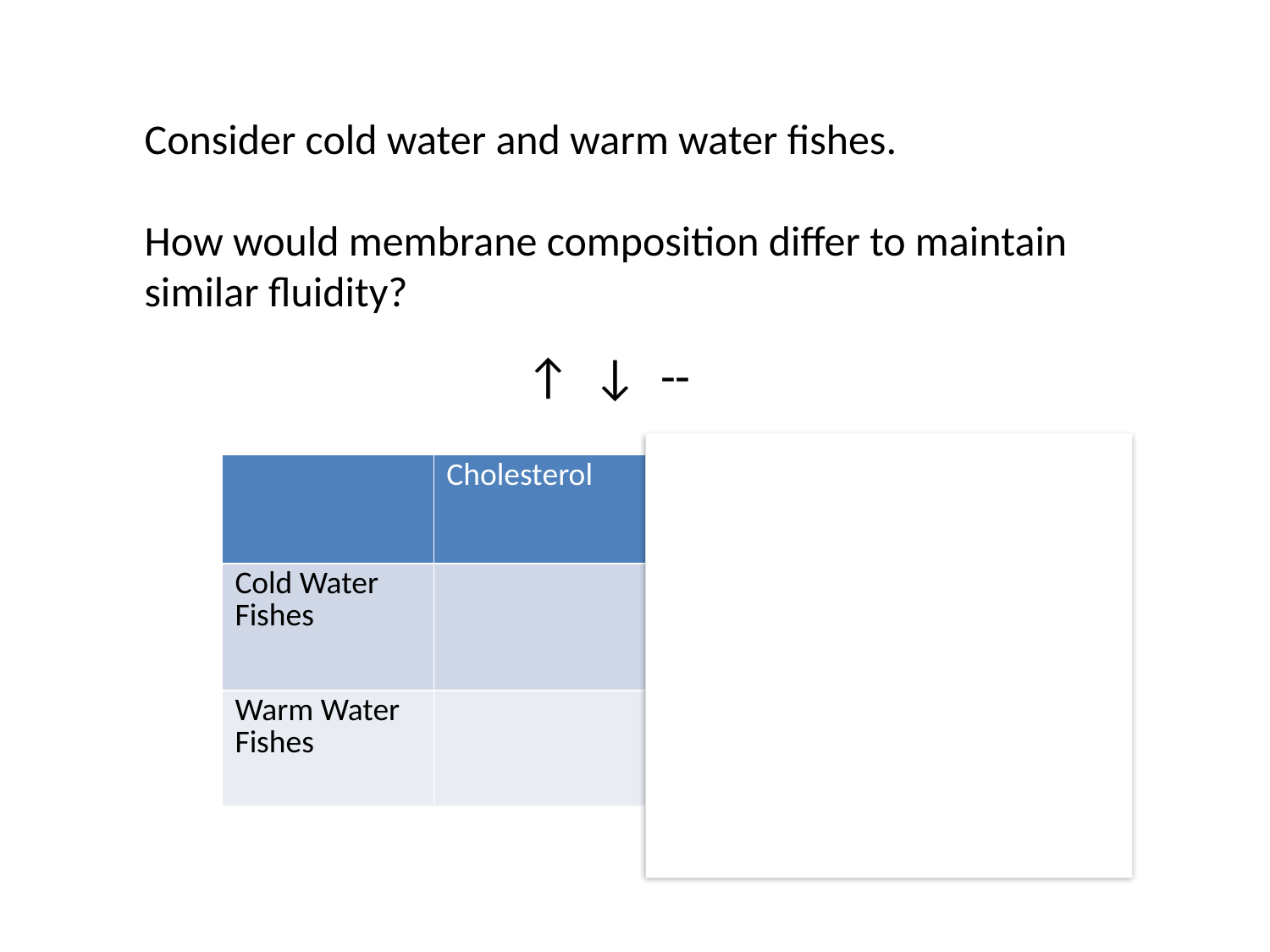

Consider cold water and warm water fishes.

How would membrane composition differ to maintain similar fluidity?

↑  ↓  --

|  | Cholesterol | Unsaturated Fatty Acids | Saturated Fatty Acids |
| --- | --- | --- | --- |
| Cold Water Fishes |  |  |  |
| Warm Water Fishes |  |  |  |